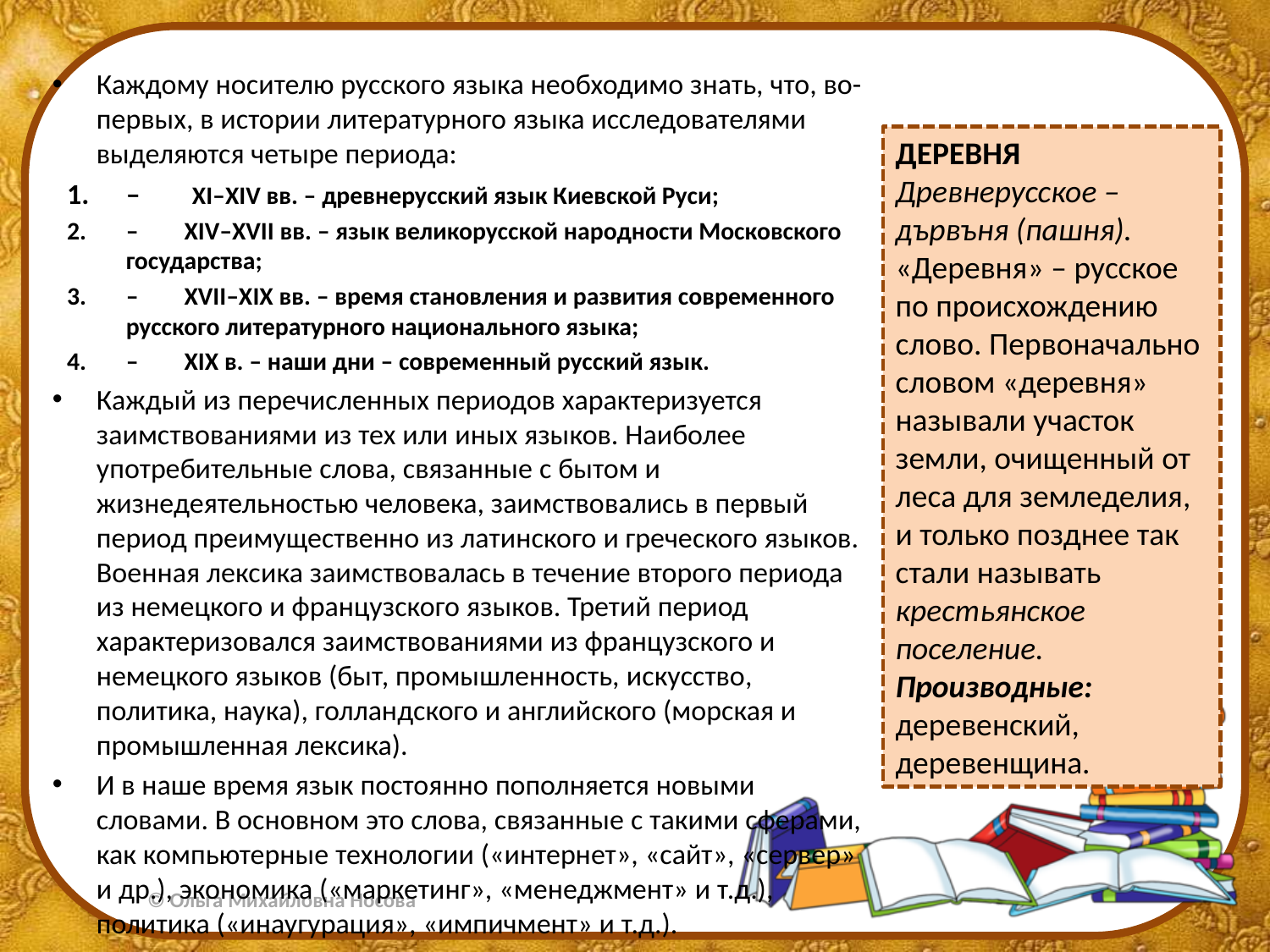

Каждому носителю русского языка необходимо знать, что, во-первых, в истории литературного языка исследователями выделяются четыре периода:
–        XI–XIV вв. – древнерусский язык Киевской Руси;
–        XIV–XVII вв. – язык великорусской народности Московского государства;
–        XVII–XIX вв. – время становления и развития современного русского литературного национального языка;
–        XIX в. – наши дни – современный русский язык.
Каждый из перечисленных периодов характеризуется заимствованиями из тех или иных языков. Наиболее употребительные слова, связанные с бытом и жизнедеятельностью человека, заимствовались в первый период преимущественно из латинского и греческого языков. Военная лексика заимствовалась в течение второго периода из немецкого и французского языков. Третий период характеризовался заимствованиями из французского и немецкого языков (быт, промышленность, искусство, политика, наука), голландского и английского (морская и промышленная лексика).
И в наше время язык постоянно пополняется новыми словами. В основном это слова, связанные с такими сферами, как компьютерные технологии («интернет», «сайт», «сервер» и др.), экономика («маркетинг», «менеджмент» и т.д.), политика («инаугурация», «импичмент» и т.д.).

ДЕРЕВНЯ
Древнерусское – дървъня (пашня).
«Деревня» – русское по происхождению слово. Первоначально словом «деревня» называли участок земли, очищенный от леса для земледелия, и только позднее так стали называть крестьянское поселение.
Производные: деревенский, деревенщина.